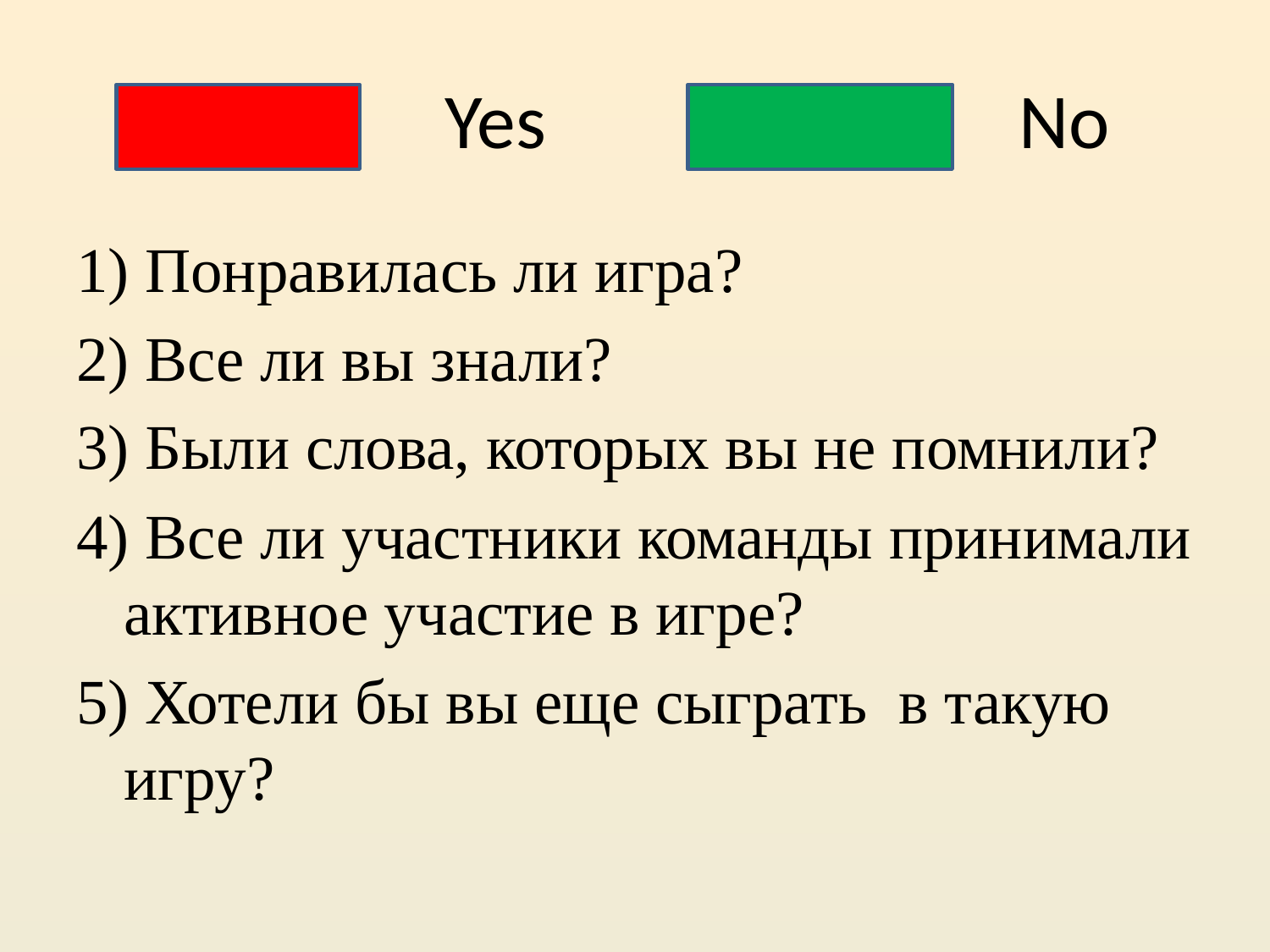

# Yes                           No

1) Понравилась ли игра?
2) Все ли вы знали?
3) Были слова, которых вы не помнили?
4) Все ли участники команды принимали активное участие в игре?
5) Хотели бы вы еще сыграть  в такую игру?